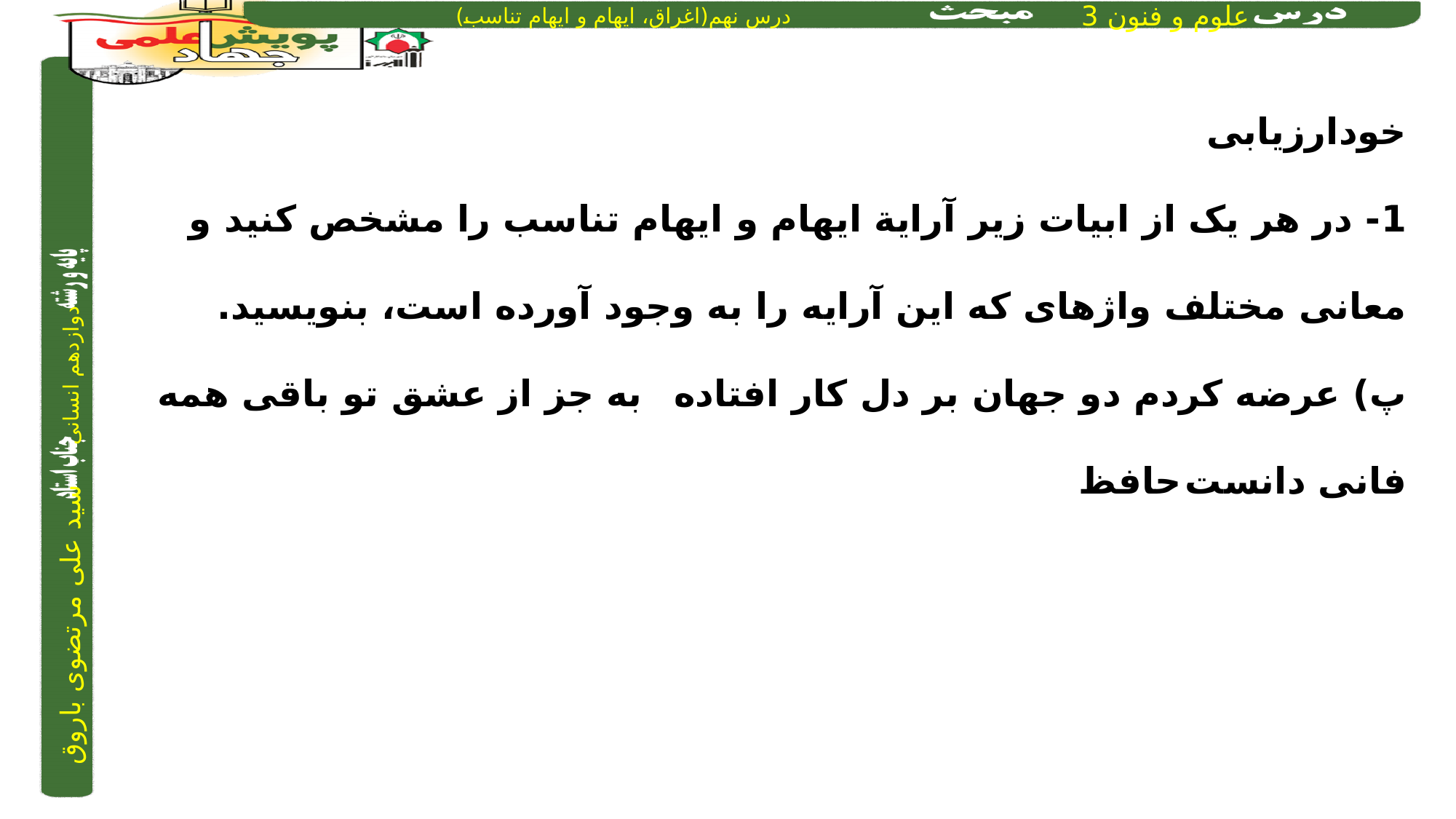

خودارزیابی
1- در هر یک از ابیات زیر آرایة ایهام و ایهام تناسب را مشخص کنید و معانی مختلف واژهای که این آرایه را به وجود آورده است، بنویسید.
پ) عرضه کردم دو جهان بر دل کار افتاده 		به جز از عشق تو باقی همه فانی دانست	حافظ